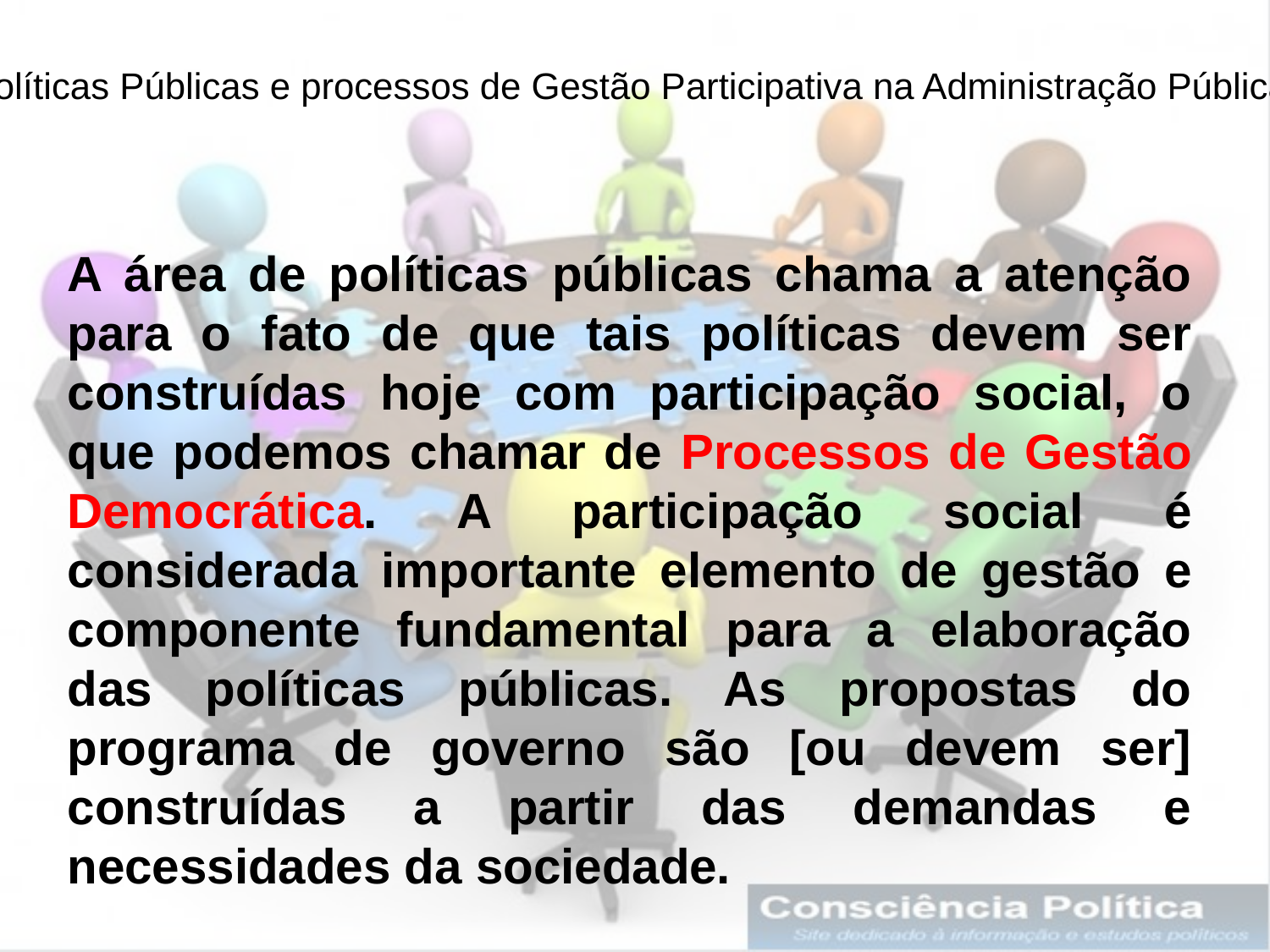

Políticas Públicas e processos de Gestão Participativa na Administração Pública
A área de políticas públicas chama a atenção para o fato de que tais políticas devem ser construídas hoje com participação social, o que podemos chamar de Processos de Gestão Democrática. A participação social é considerada importante elemento de gestão e componente fundamental para a elaboração das políticas públicas. As propostas do programa de governo são [ou devem ser] construídas a partir das demandas e necessidades da sociedade.